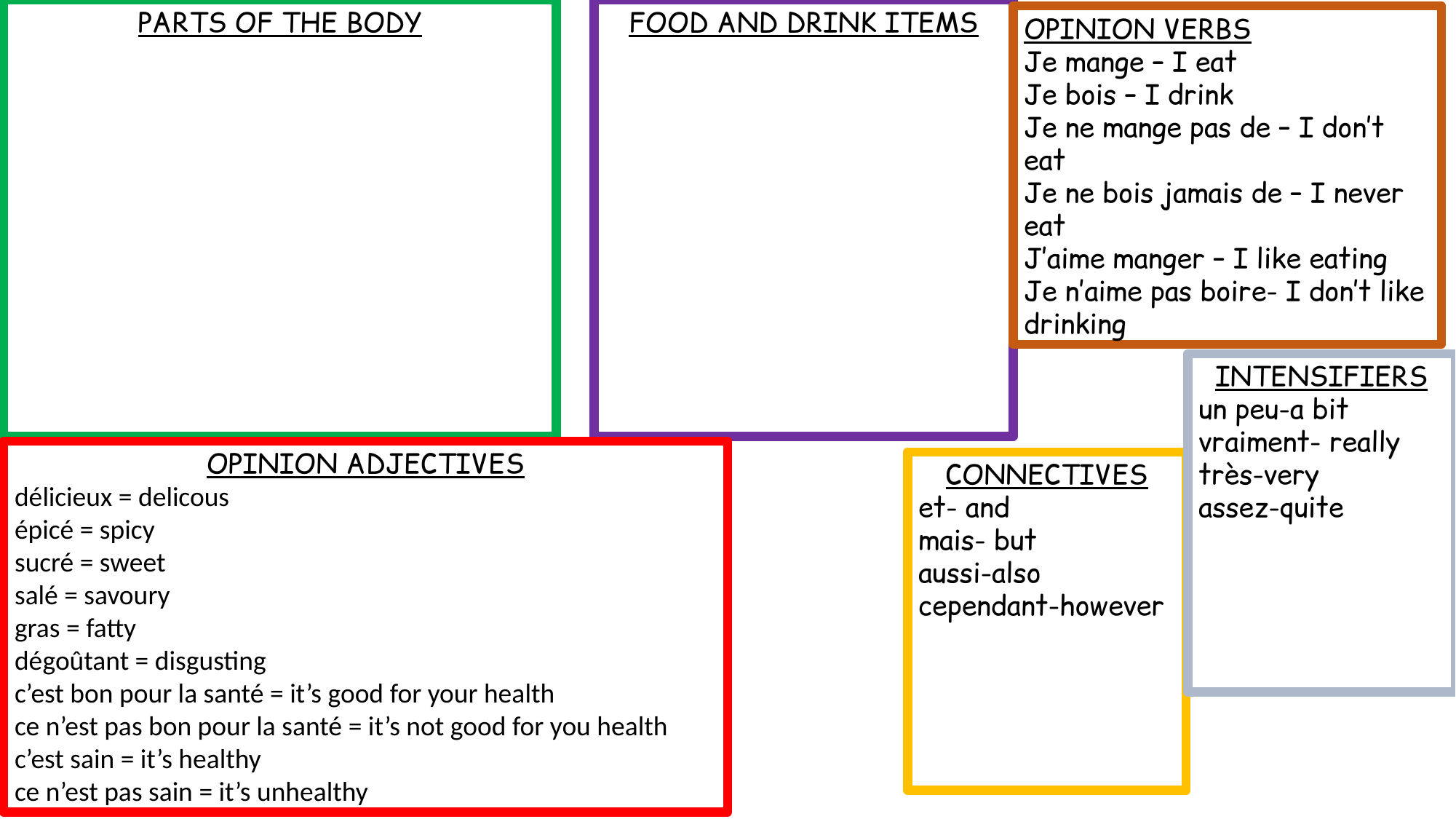

PARTS OF THE BODY

FOOD AND DRINK ITEMS

OPINION VERBS
Je mange – I eat
Je bois – I drink
Je ne mange pas de – I don’t eat
Je ne bois jamais de – I never eat
J’aime manger – I like eating
Je n’aime pas boire- I don’t like drinking
INTENSIFIERS
un peu-a bit
vraiment- really
très-very
assez-quite

OPINION ADJECTIVES
délicieux = delicous
épicé = spicy
sucré = sweet
salé = savoury
gras = fatty
dégoûtant = disgusting
c’est bon pour la santé = it’s good for your health
ce n’est pas bon pour la santé = it’s not good for you health
c’est sain = it’s healthy
ce n’est pas sain = it’s unhealthy
CONNECTIVES
et- and
mais- but
aussi-also
cependant-however